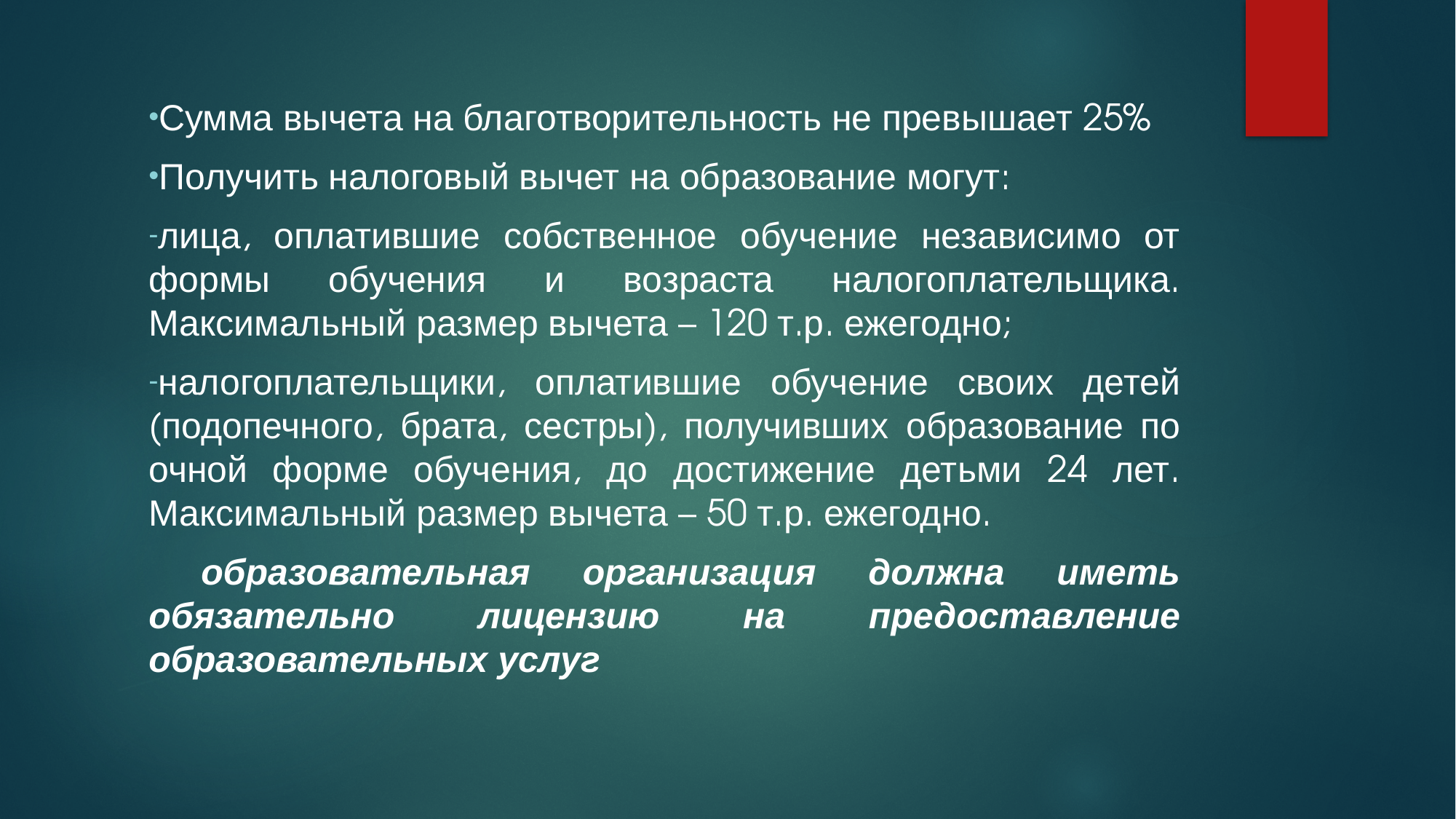

Сумма вычета на благотворительность не превышает 25%
Получить налоговый вычет на образование могут:
лица, оплатившие собственное обучение независимо от формы обучения и возраста налогоплательщика. Максимальный размер вычета – 120 т.р. ежегодно;
налогоплательщики, оплатившие обучение своих детей (подопечного, брата, сестры), получивших образование по очной форме обучения, до достижение детьми 24 лет. Максимальный размер вычета – 50 т.р. ежегодно.
 образовательная организация должна иметь обязательно лицензию на предоставление образовательных услуг